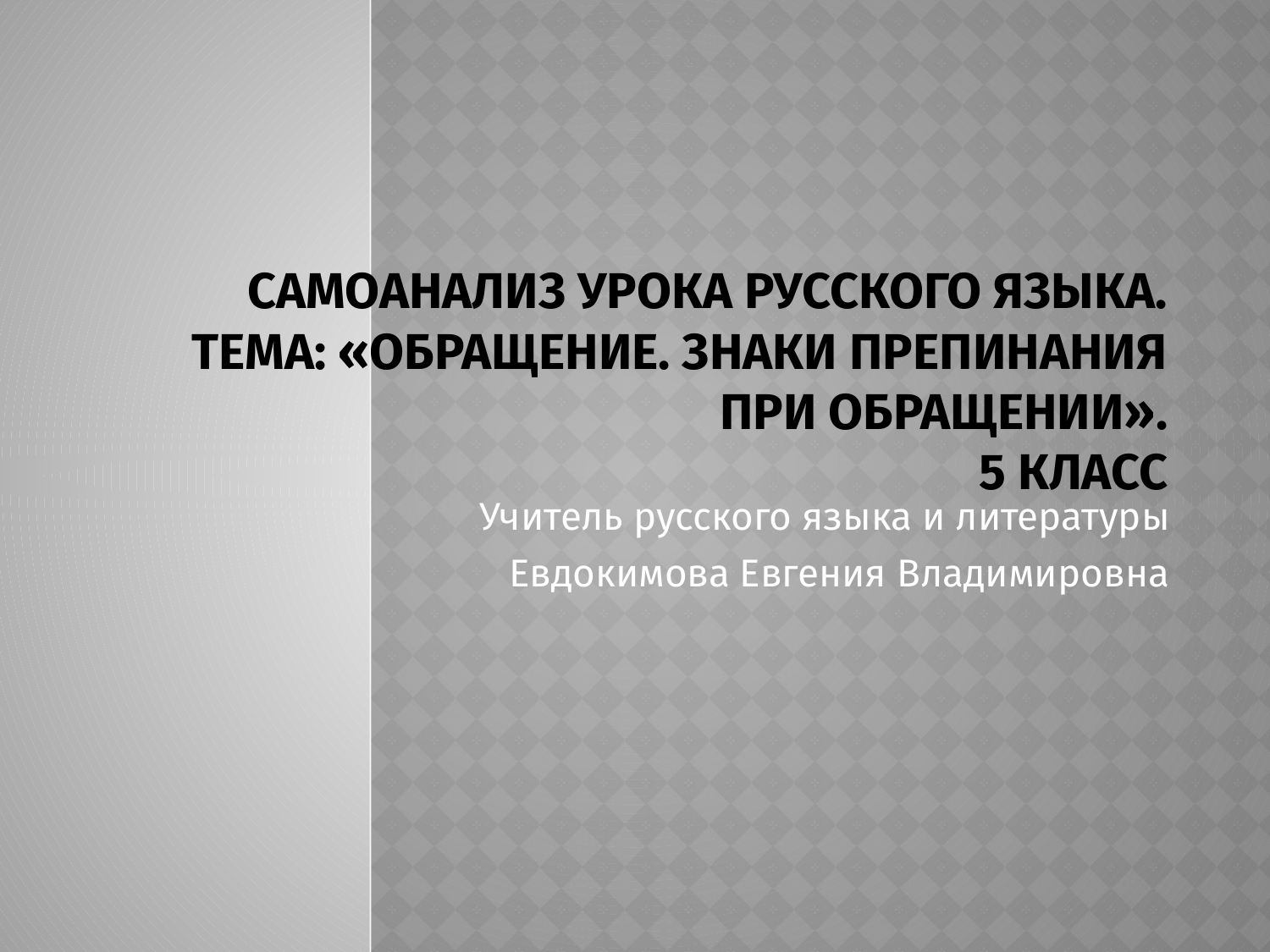

# Самоанализ урока русского языка. Тема: «Обращение. Знаки препинания при обращении». 5 класс
Учитель русского языка и литературы
Евдокимова Евгения Владимировна